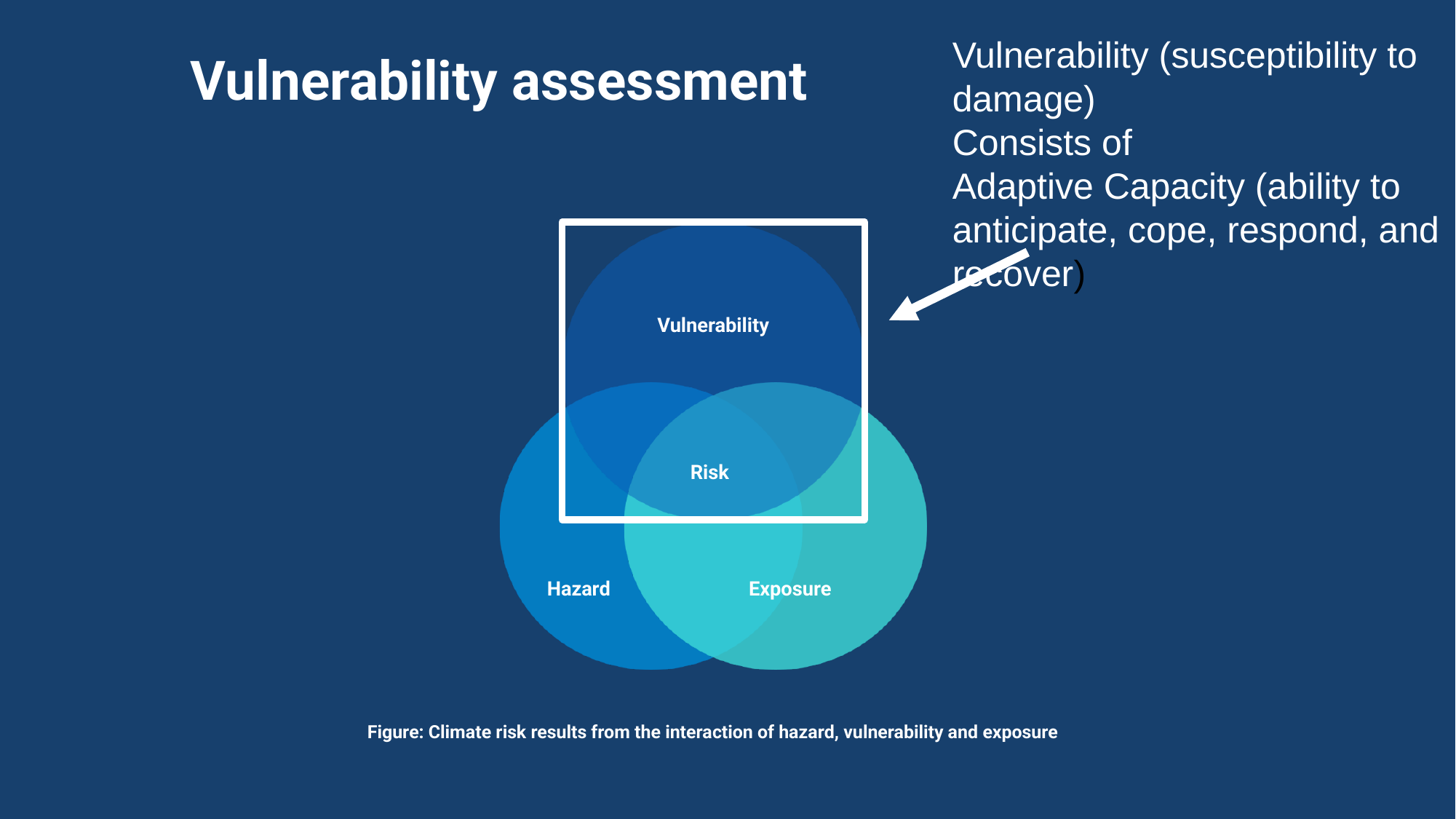

Vulnerability assessment
Vulnerability (susceptibility to damage)
Consists of
Adaptive Capacity (ability to anticipate, cope, respond, and recover)

Vulnerability

Risk
Hazard
Exposure
Figure: Climate risk results from the interaction of hazard, vulnerability and exposure
20